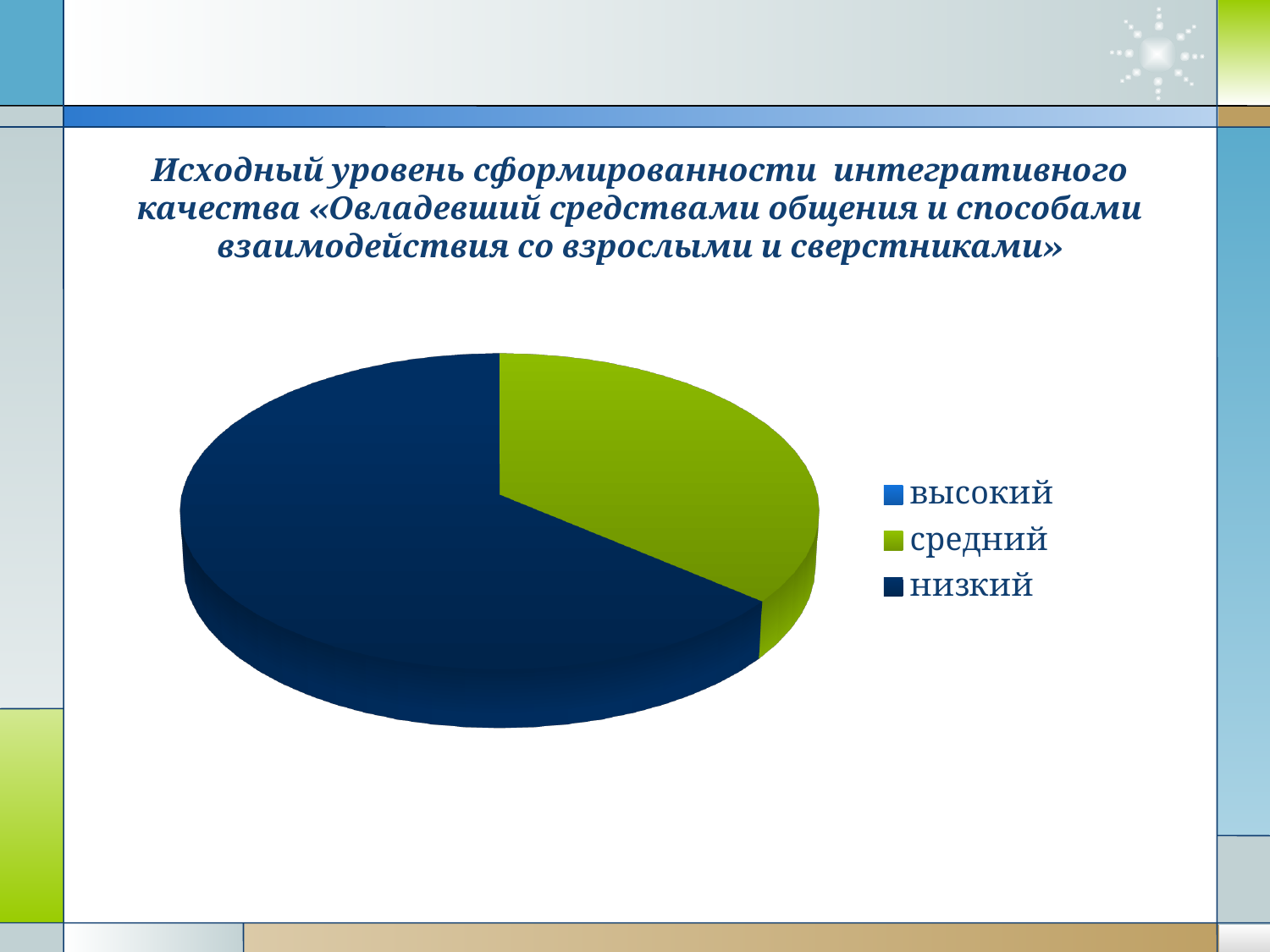

# Исходный уровень сформированности  интегративного качества «Овладевший средствами общения и способами взаимодействия со взрослыми и сверстниками»

[unsupported chart]